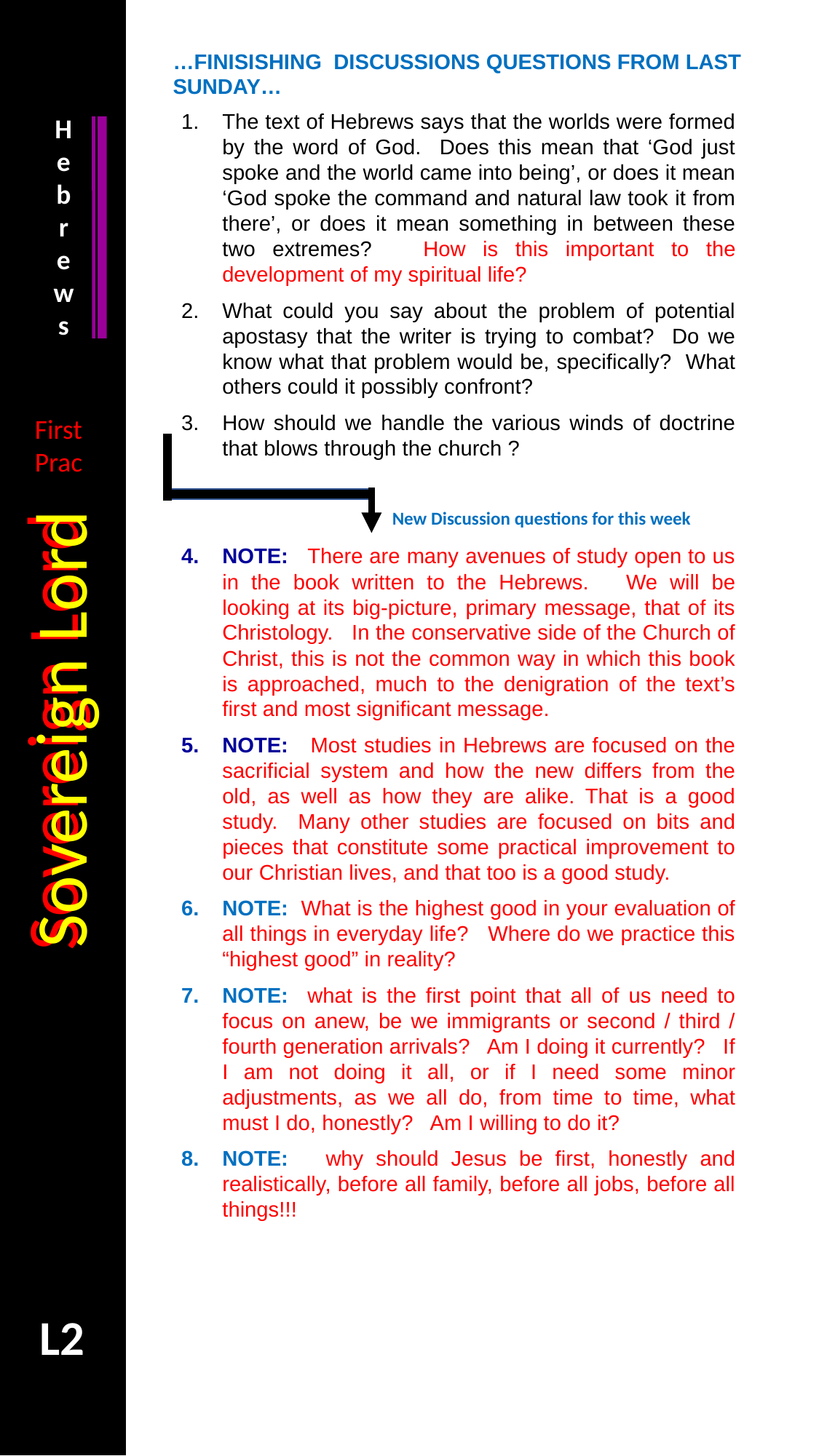

…FINISISHING  DISCUSSIONS QUESTIONS FROM LAST SUNDAY…
The text of Hebrews says that the worlds were formed by the word of God.  Does this mean that ‘God just spoke and the world came into being’, or does it mean ‘God spoke the command and natural law took it from there’, or does it mean something in between these two extremes?   How is this important to the development of my spiritual life?
What could you say about the problem of potential apostasy that the writer is trying to combat?  Do we know what that problem would be, specifically?  What others could it possibly confront?
How should we handle the various winds of doctrine that blows through the church ?

NOTE:   There are many avenues of study open to us in the book written to the Hebrews.   We will be looking at its big-picture, primary message, that of its Christology.   In the conservative side of the Church of Christ, this is not the common way in which this book is approached, much to the denigration of the text’s first and most significant message.
NOTE:   Most studies in Hebrews are focused on the sacrificial system and how the new differs from the old, as well as how they are alike. That is a good study.  Many other studies are focused on bits and pieces that constitute some practical improvement to our Christian lives, and that too is a good study.
NOTE:  What is the highest good in your evaluation of all things in everyday life?   Where do we practice this “highest good” in reality?
NOTE:  what is the first point that all of us need to focus on anew, be we immigrants or second / third / fourth generation arrivals?   Am I doing it currently?   If I am not doing it all, or if I need some minor adjustments, as we all do, from time to time, what must I do, honestly?   Am I willing to do it?
NOTE:   why should Jesus be first, honestly and realistically, before all family, before all jobs, before all things!!!

Hebrews

First Prac

Sovereign Lord
Sovereign Lord
New Discussion questions for this week
L2